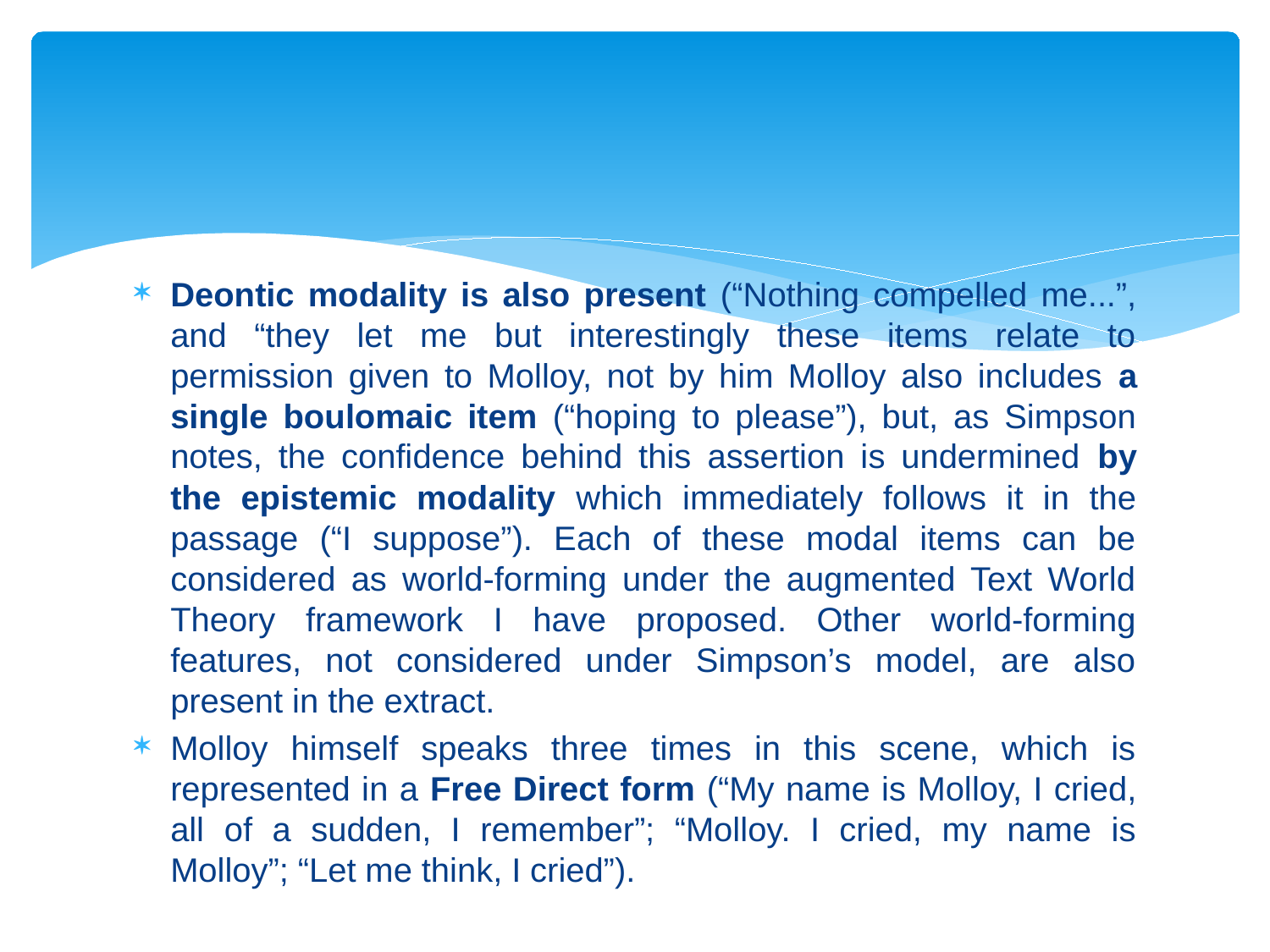

#
Deontic modality is also present (“Nothing compelled me...”, and “they let me but interestingly these items relate to permission given to Molloy, not by him Molloy also includes a single boulomaic item (“hoping to please”), but, as Simpson notes, the confidence behind this assertion is undermined by the epistemic modality which immediately follows it in the passage (“I suppose”). Each of these modal items can be considered as world-forming under the augmented Text World Theory framework I have proposed. Other world-forming features, not considered under Simpson’s model, are also present in the extract.
Molloy himself speaks three times in this scene, which is represented in a Free Direct form (“My name is Molloy, I cried, all of a sudden, I remember”; “Molloy. I cried, my name is Molloy”; “Let me think, I cried”).